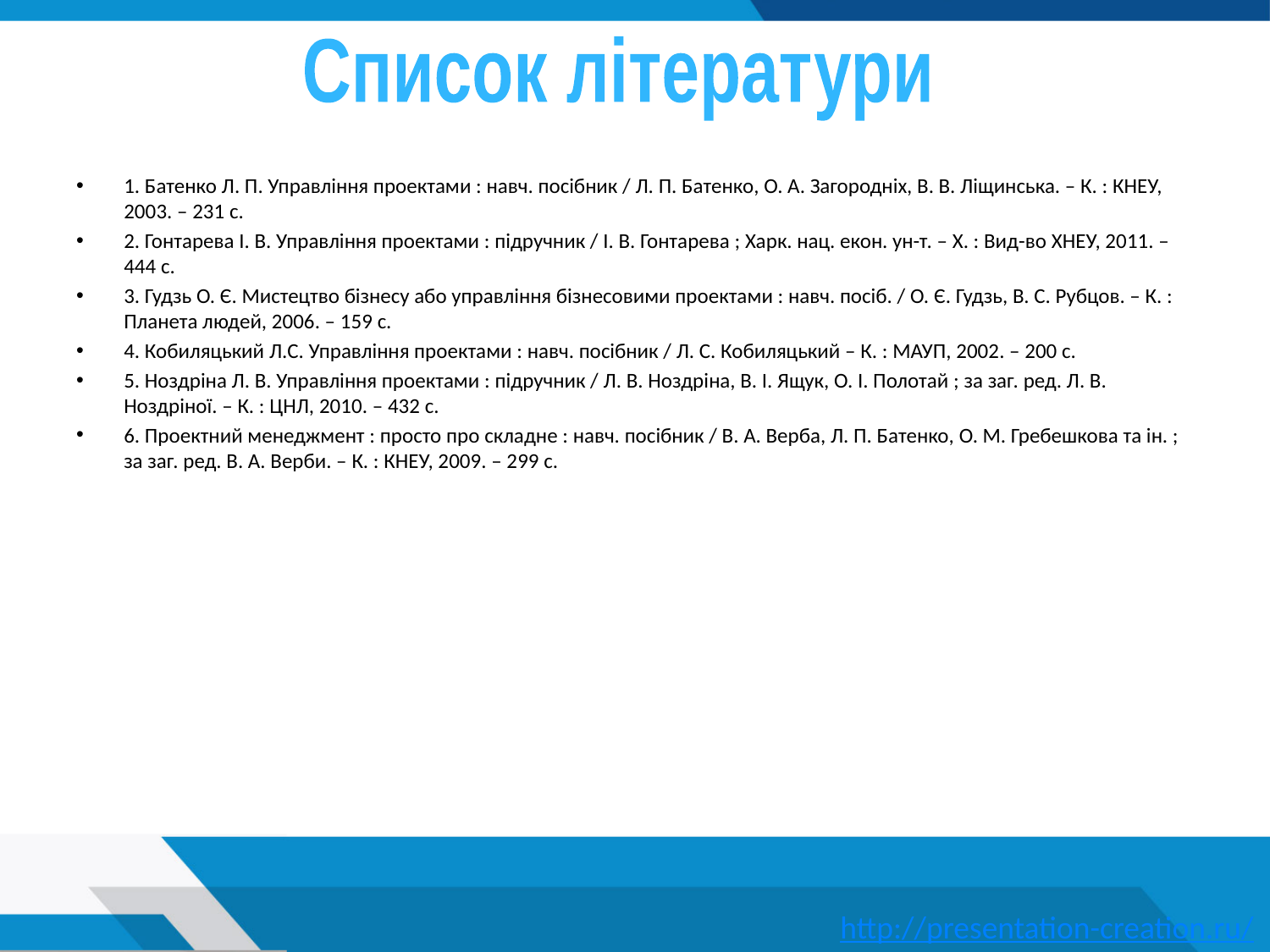

Список літератури
1. Батенко Л. П. Управління проектами : навч. посібник / Л. П. Батенко, О. А. Загородніх, В. В. Ліщинська. – К. : КНЕУ, 2003. – 231 с.
2. Гонтарева І. В. Управління проектами : підручник / І. В. Гонтарева ; Харк. нац. екон. ун-т. – Х. : Вид-во ХНЕУ, 2011. – 444 с.
3. Гудзь О. Є. Мистецтво бізнесу або управління бізнесовими проектами : навч. посіб. / О. Є. Гудзь, В. С. Рубцов. – К. : Планета людей, 2006. – 159 с.
4. Кобиляцький Л.С. Управління проектами : навч. посібник / Л. С. Кобиляцький – К. : МАУП, 2002. – 200 с.
5. Ноздріна Л. В. Управління проектами : підручник / Л. В. Ноздріна, В. І. Ящук, О. І. Полотай ; за заг. ред. Л. В. Ноздріної. – К. : ЦНЛ, 2010. – 432 с.
6. Проектний менеджмент : просто про складне : навч. посібник / В. А. Верба, Л. П. Батенко, О. М. Гребешкова та ін. ; за заг. ред. В. А. Верби. – К. : КНЕУ, 2009. – 299 с.